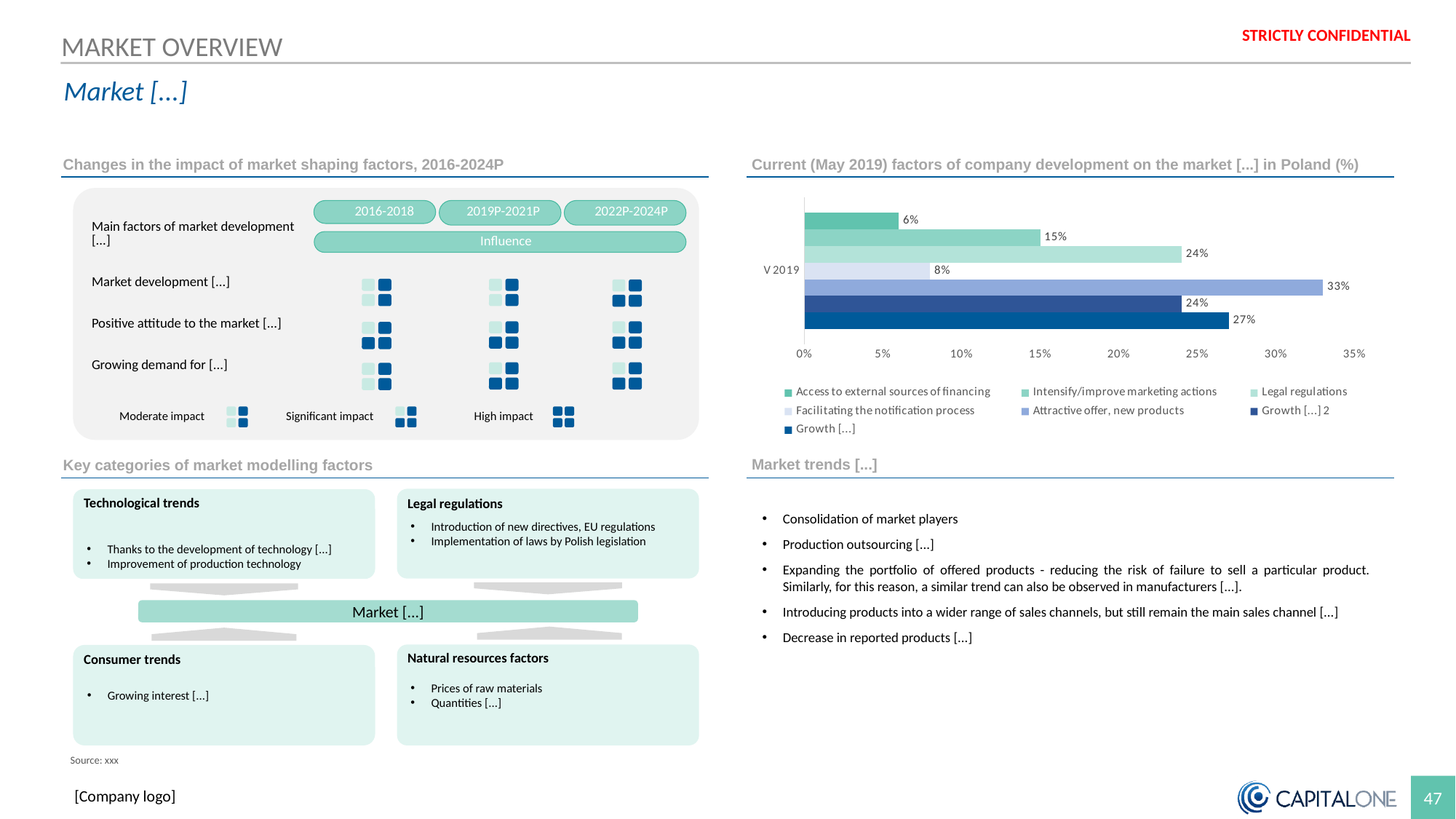

MARKET OVERVIEW
Market [...]
Changes in the impact of market shaping factors, 2016-2024P
Current (May 2019) factors of company development on the market [...] in Poland (%)

### Chart

| Category | Growth [...] | Growth [...] 2 | Attractive offer, new products | Facilitating the notification process | Legal regulations | Intensify/improve marketing actions  | Access to external sources of financing |
|---|---|---|---|---|---|---|---|
| V 2019 | 0.27 | 0.24 | 0.33 | 0.08 | 0.24 | 0.15 | 0.06 |
| Main factors of market development [...] | 2016-2018 | 2019P-2021P | 2022P-2024P |
| --- | --- | --- | --- |
|  | Influence |  |  |
| Market development [...] |  |  |  |
| Positive attitude to the market [...] |  |  |  |
| Growing demand for [...] |  |  |  |

Moderate impact
Significant impact
High impact

Market trends [...]
Key categories of market modelling factors
Technological trends
Introduction of new directives, EU regulations
Implementation of laws by Polish legislation
Thanks to the development of technology [...]
Improvement of production technology

Market [...]
Prices of raw materials
Quantities [...]
Growing interest [...]
Legal regulations
Natural resources factors
Consumer trends

Consolidation of market players
Production outsourcing [...]
Expanding the portfolio of offered products - reducing the risk of failure to sell a particular product. Similarly, for this reason, a similar trend can also be observed in manufacturers [...].
Introducing products into a wider range of sales channels, but still remain the main sales channel [...]
Decrease in reported products [...]

Source: xxx